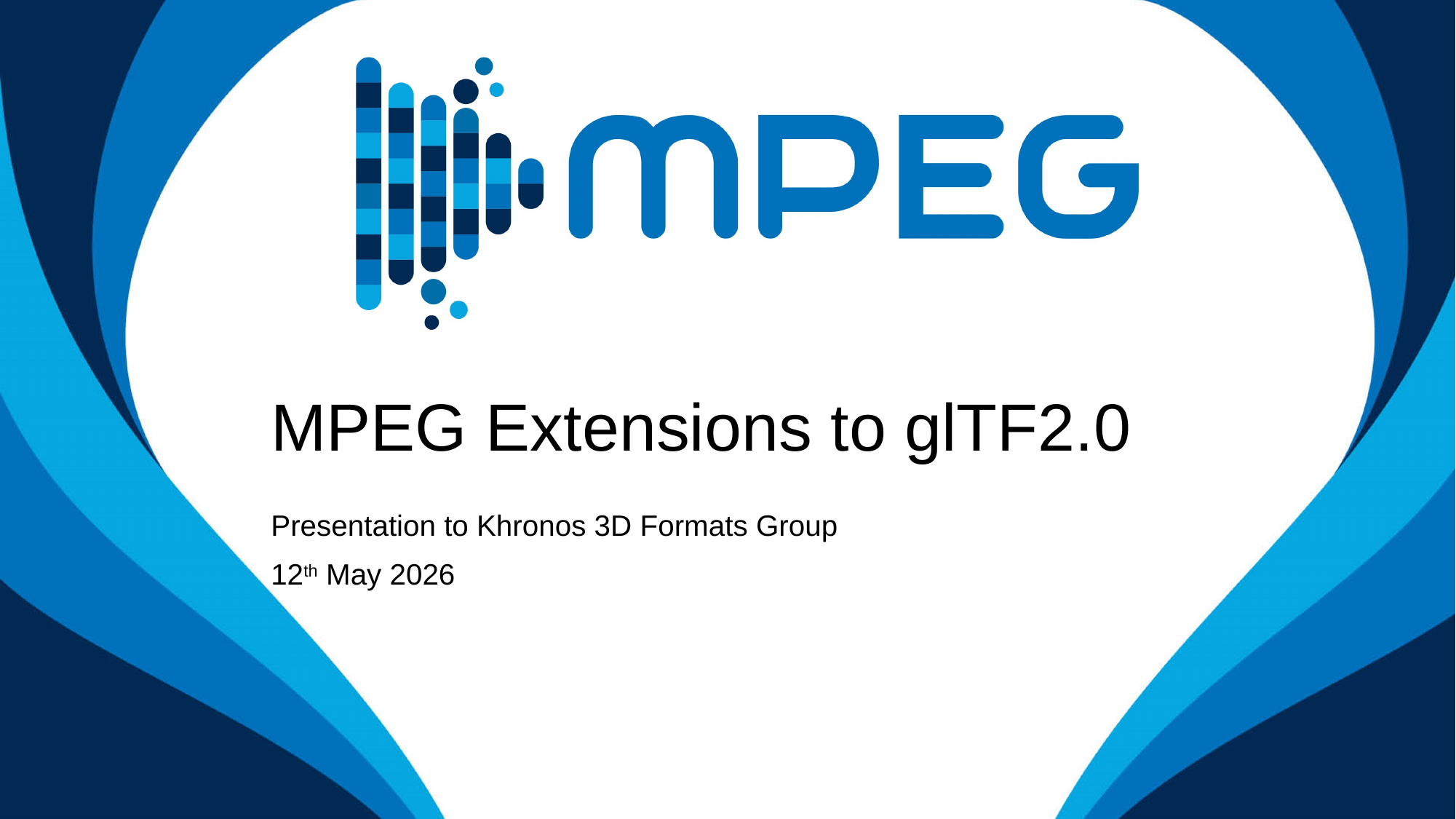

# MPEG Extensions to glTF2.0
Presentation to Khronos 3D Formats Group
12th May 2026